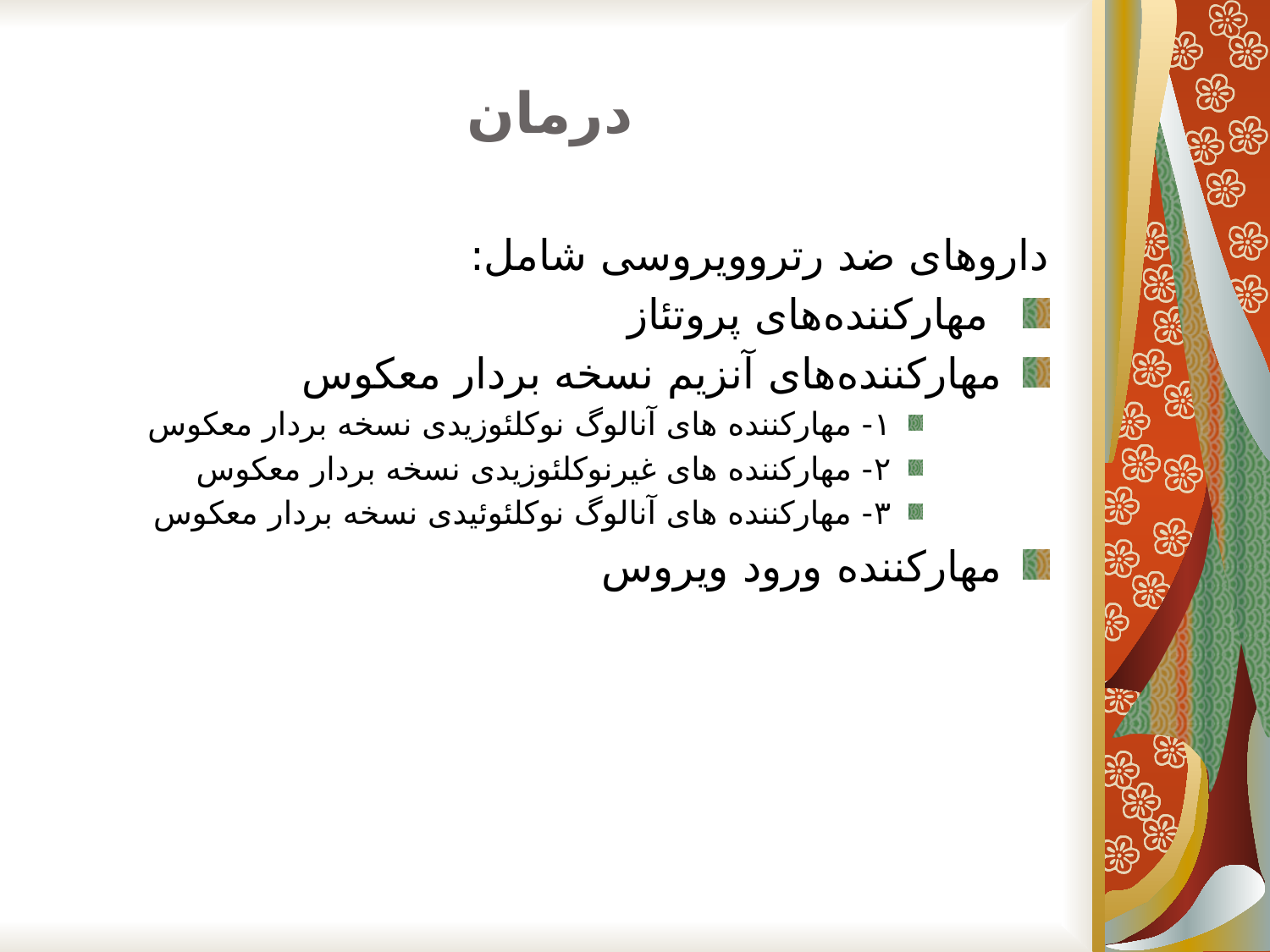

# درمان
داروهاى ضد رتروویروسی شامل:
 مهارکننده‌هاى پروتئاز
مهارکننده‌هاى آنزیم نسخه بردار معکوس
۱- مهارکننده هاى آنالوگ نوکلئوزیدى نسخه بردار معکوس
۲- مهارکننده هاى غیرنوکلئوزیدى نسخه بردار معکوس
۳- مهارکننده هاى آنالوگ نوکلئوئیدى نسخه بردار معکوس
مهارکننده ورود ویروس